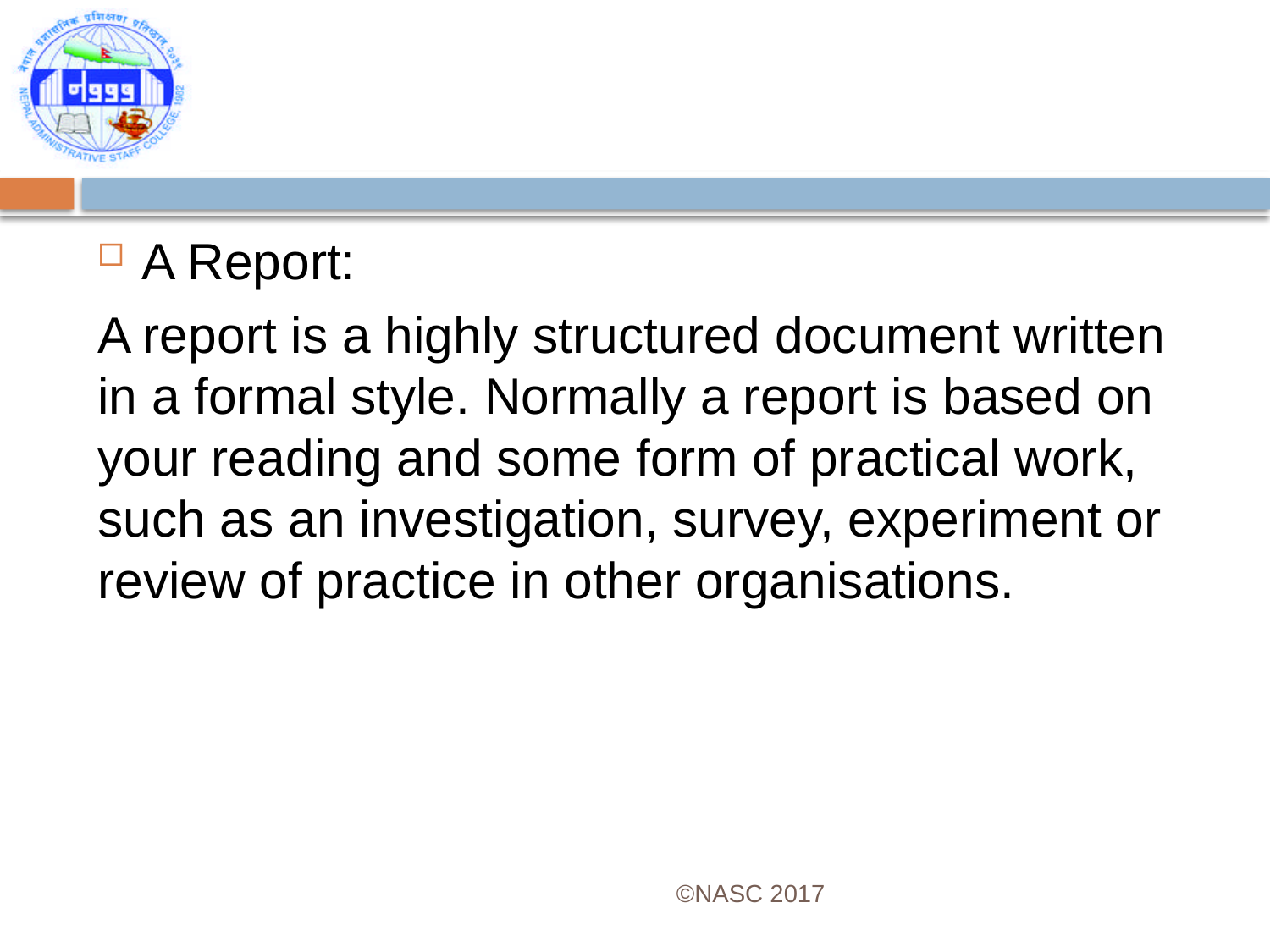

#
A Report:
A report is a highly structured document written in a formal style. Normally a report is based on your reading and some form of practical work, such as an investigation, survey, experiment or review of practice in other organisations.
©NASC 2017